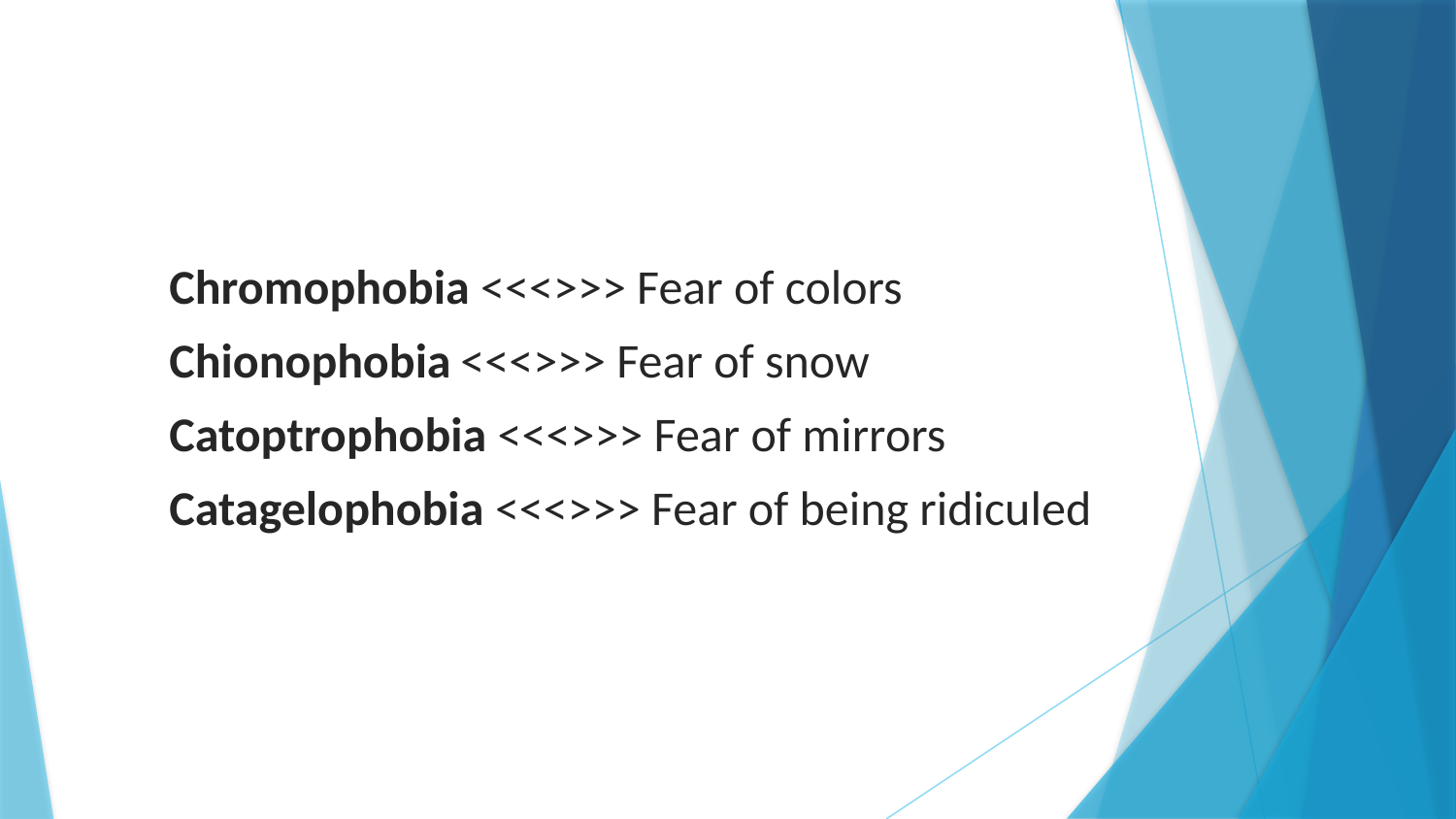

Chromophobia <<<>>> Fear of colors
Chionophobia	<<<>>> Fear of snow
Catoptrophobia <<<>>> Fear of mirrors
Catagelophobia <<<>>> Fear of being ridiculed